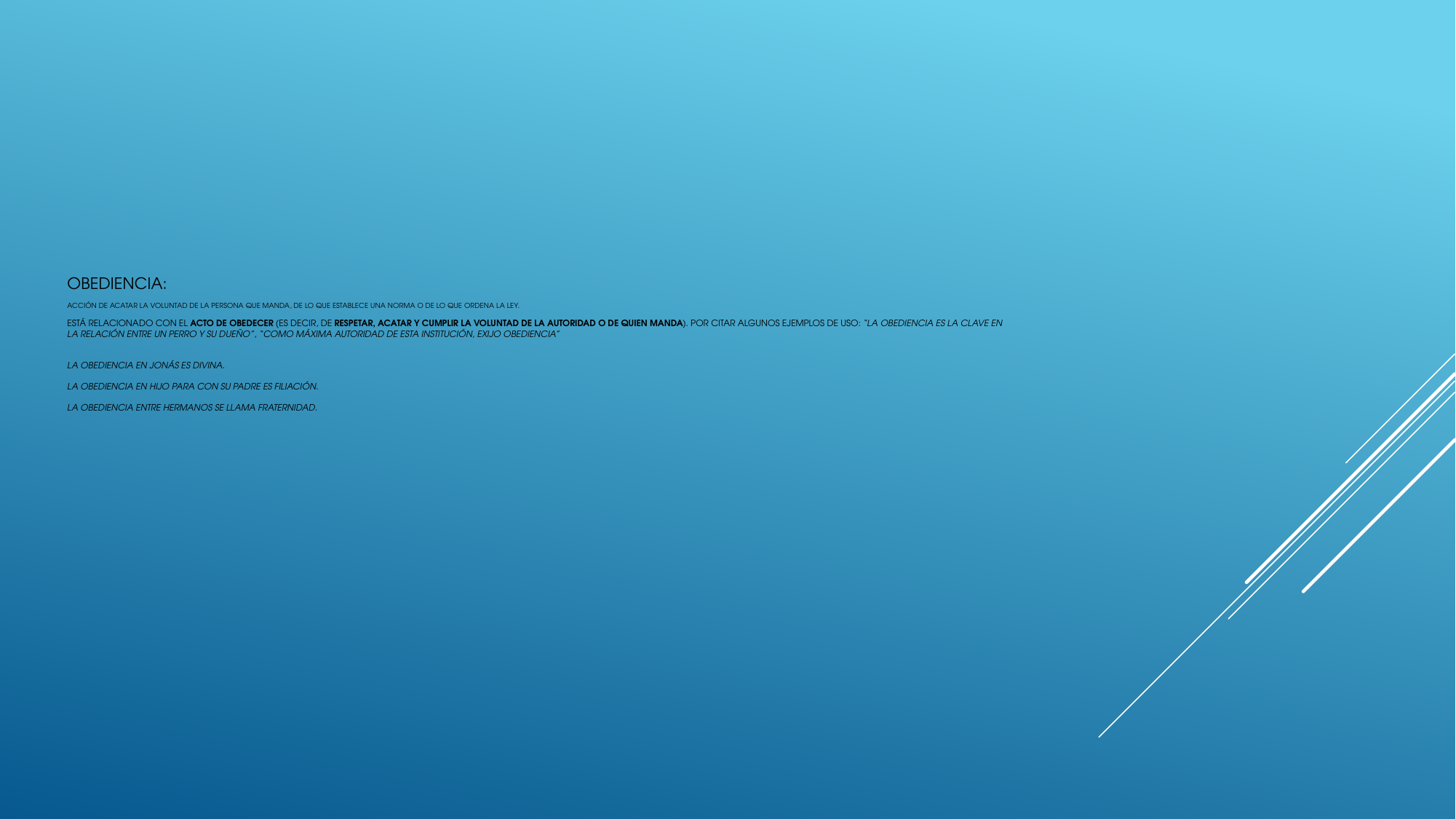

# Obediencia: Acción de acatar la voluntad de la persona que manda, de lo que establece una norma o de lo que ordena la ley. está relacionado con el acto de obedecer (es decir, de respetar, acatar y cumplir la voluntad de la autoridad o de quien manda). Por citar algunos ejemplos de uso: “La obediencia es la clave en la relación entre un perro y su dueño”, “Como máxima autoridad de esta institución, exijo obediencia” la obediencia en jonás es divina. La obediencia en hijo para con su padre es filiación. la obediencia entre hermanos se llama fraternidad.